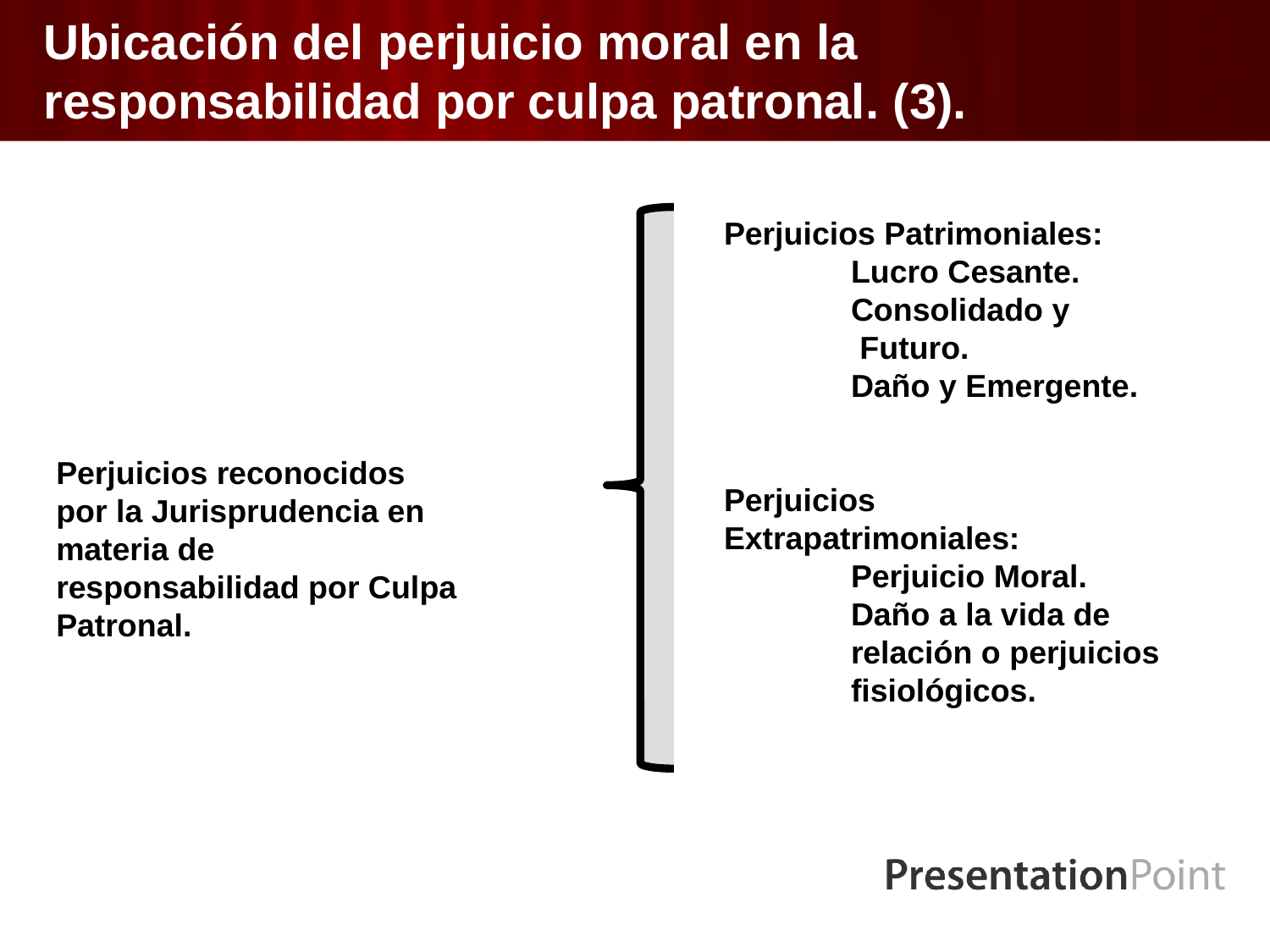

# Ubicación del perjuicio moral en la responsabilidad por culpa patronal. (3).
Perjuicios Patrimoniales:
	Lucro Cesante.
	Consolidado y		 Futuro.
	Daño y Emergente.

Perjuicios Extrapatrimoniales:
	Perjuicio Moral.
	Daño a la vida de 	relación o perjuicios 	fisiológicos.

Perjuicios reconocidos por la Jurisprudencia en materia de responsabilidad por Culpa Patronal.